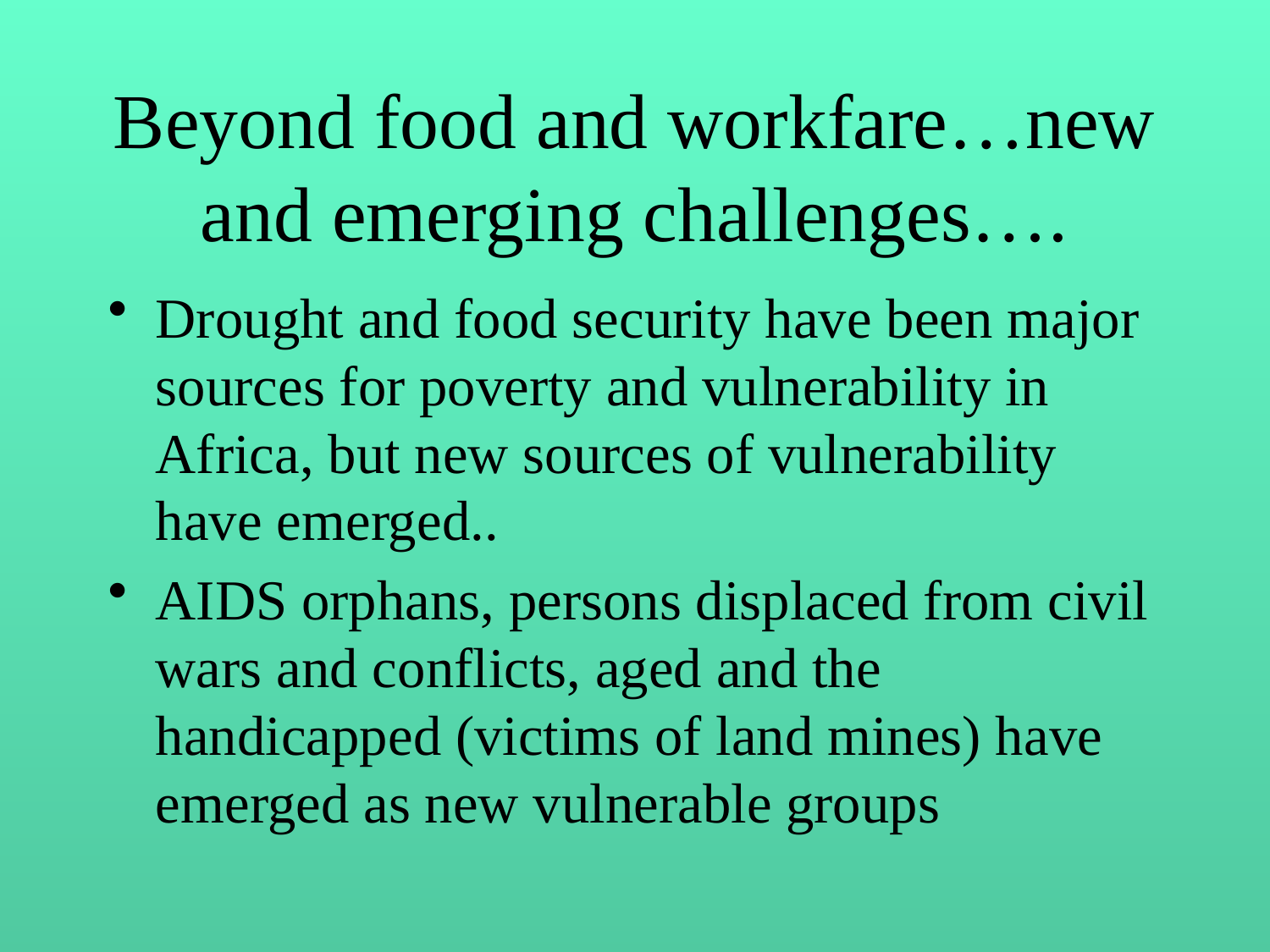

# Beyond food and workfare…new and emerging challenges….
Drought and food security have been major sources for poverty and vulnerability in Africa, but new sources of vulnerability have emerged..
AIDS orphans, persons displaced from civil wars and conflicts, aged and the handicapped (victims of land mines) have emerged as new vulnerable groups